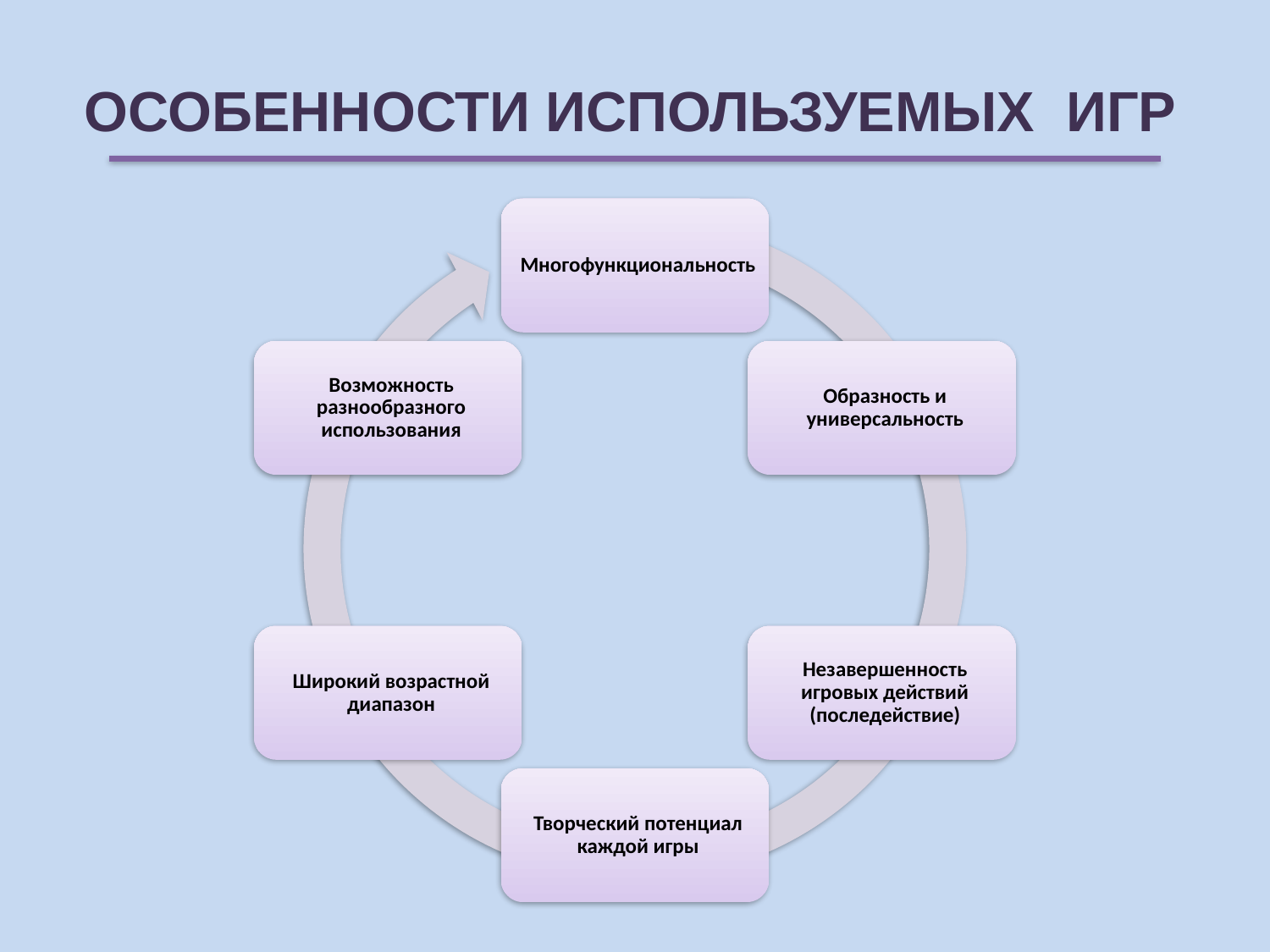

# ОСОБЕННОСТИ ИСПОЛЬЗУЕМЫХ  ИГР
Многофункциональность
Образность и универсальность
Незавершенность игровых действий (последействие)
Творческий потенциал каждой игры
Широкий возрастной диапазон
Возможность разнообразного использования